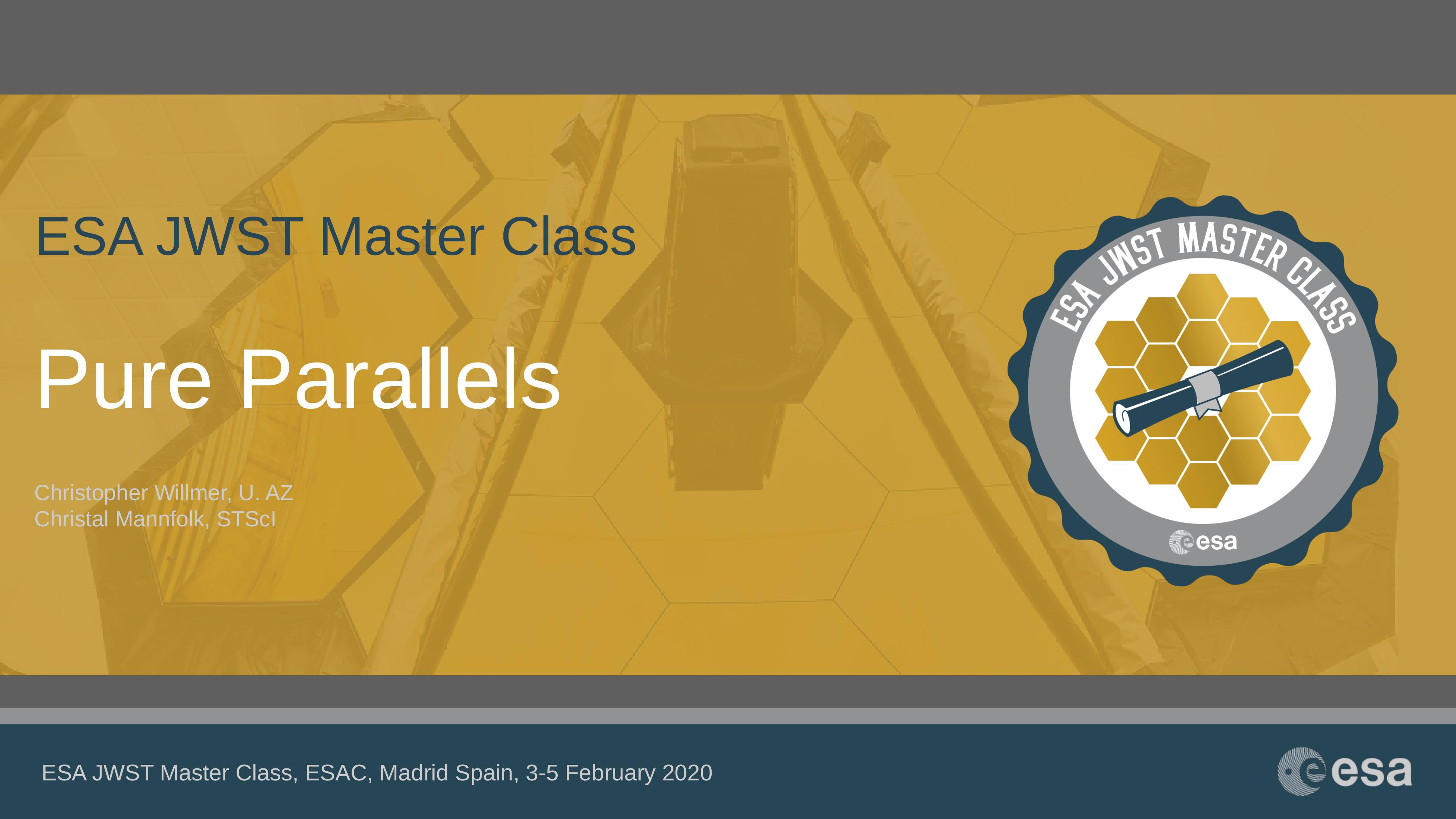

# Pure Parallels
Christopher Willmer, U. AZ
Christal Mannfolk, STScI